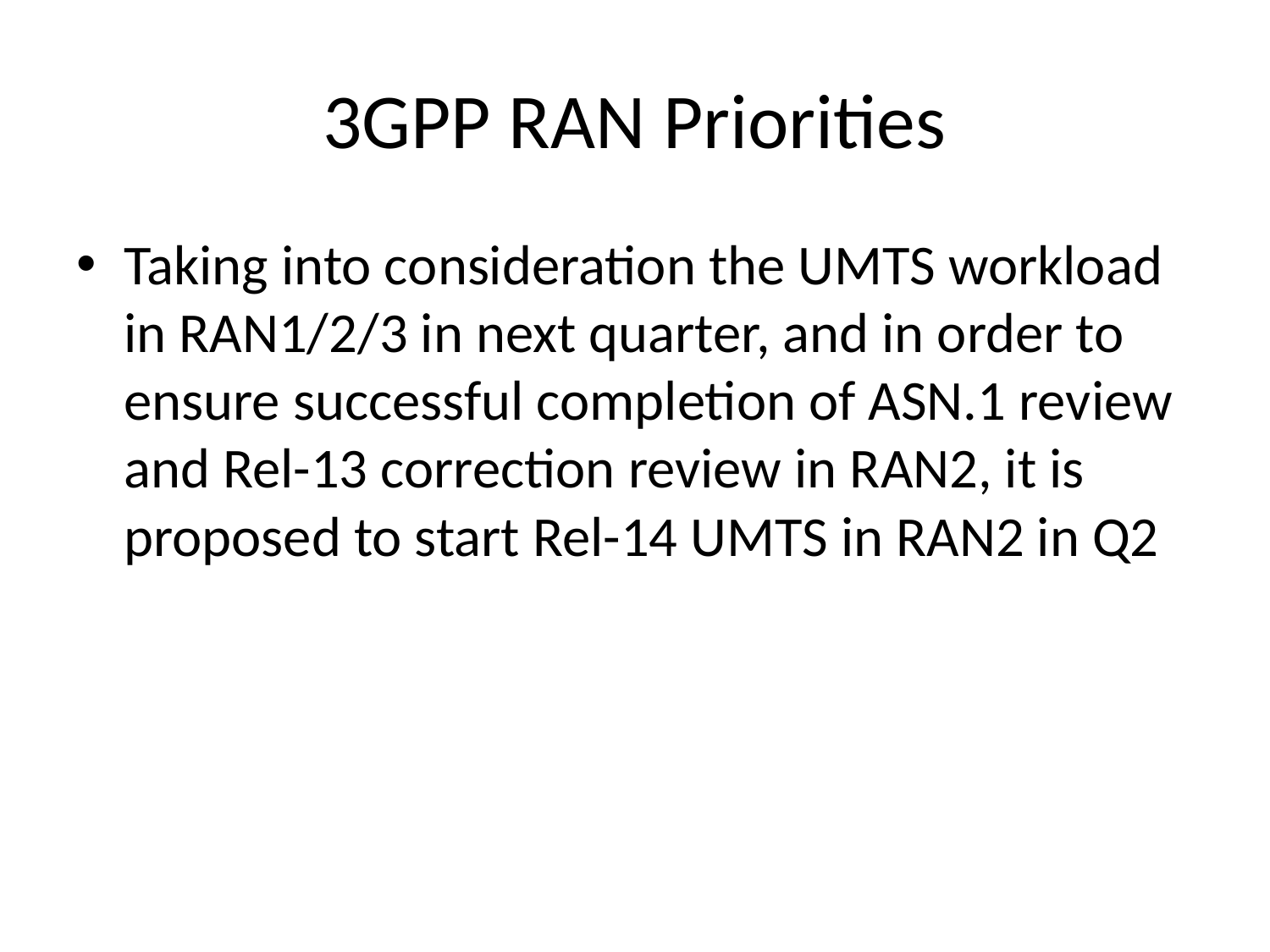

# 3GPP RAN Priorities
Taking into consideration the UMTS workload in RAN1/2/3 in next quarter, and in order to ensure successful completion of ASN.1 review and Rel-13 correction review in RAN2, it is proposed to start Rel-14 UMTS in RAN2 in Q2